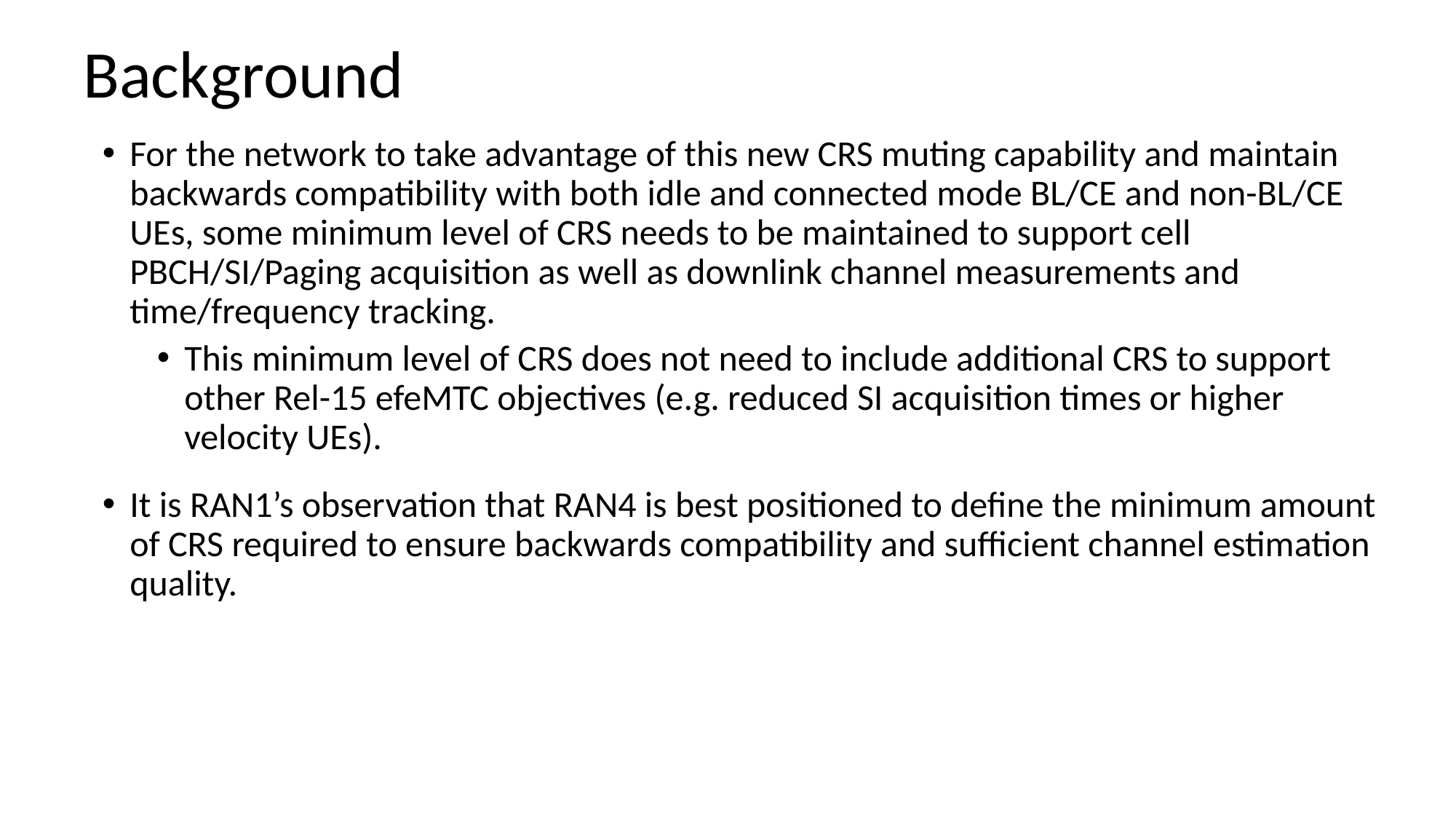

# Background
For the network to take advantage of this new CRS muting capability and maintain backwards compatibility with both idle and connected mode BL/CE and non-BL/CE UEs, some minimum level of CRS needs to be maintained to support cell PBCH/SI/Paging acquisition as well as downlink channel measurements and time/frequency tracking.
This minimum level of CRS does not need to include additional CRS to support other Rel-15 efeMTC objectives (e.g. reduced SI acquisition times or higher velocity UEs).
It is RAN1’s observation that RAN4 is best positioned to define the minimum amount of CRS required to ensure backwards compatibility and sufficient channel estimation quality.